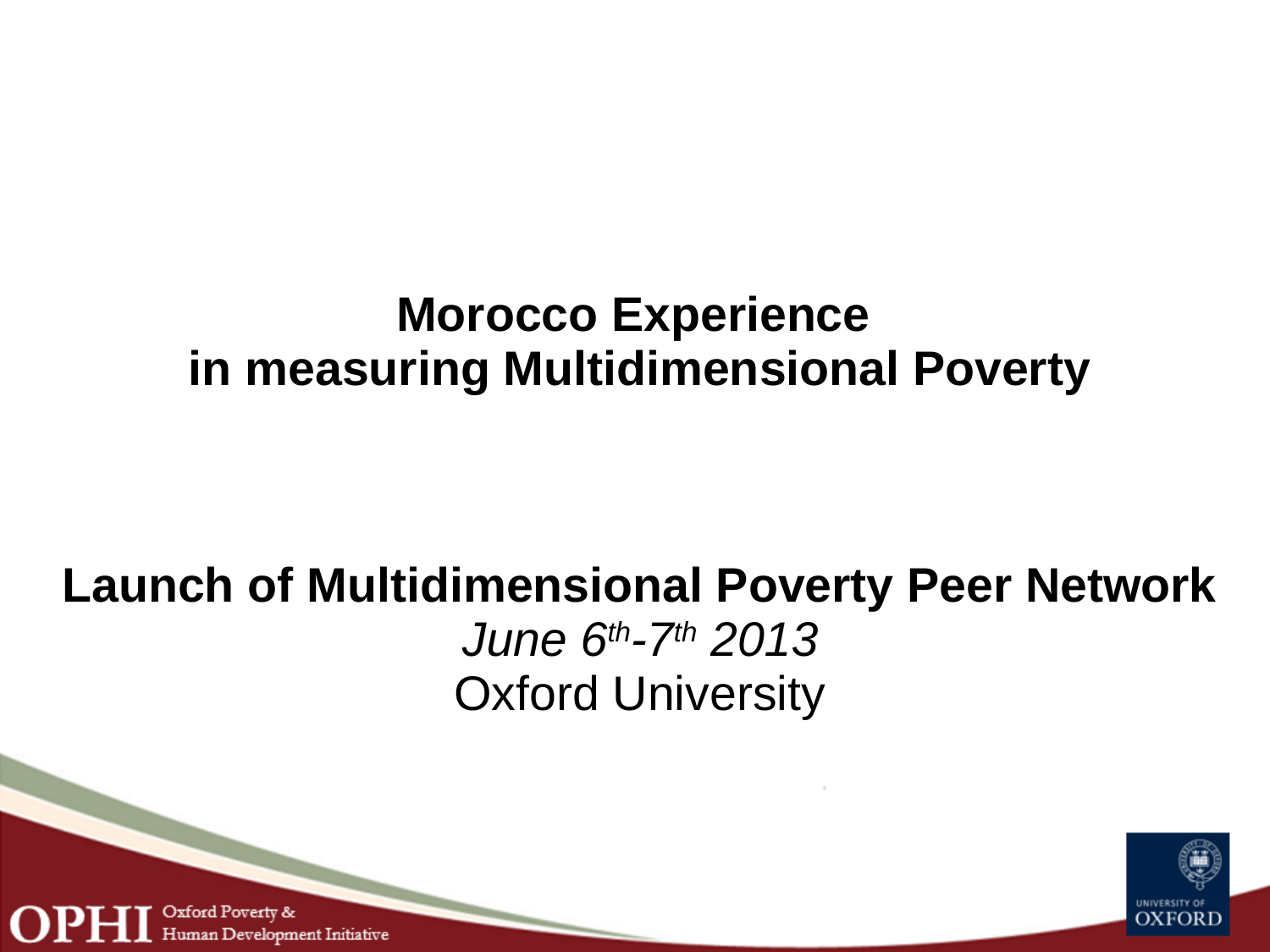

Morocco Experience
in measuring Multidimensional Poverty

Launch of Multidimensional Poverty Peer Network
June 6th-7th 2013
Oxford University